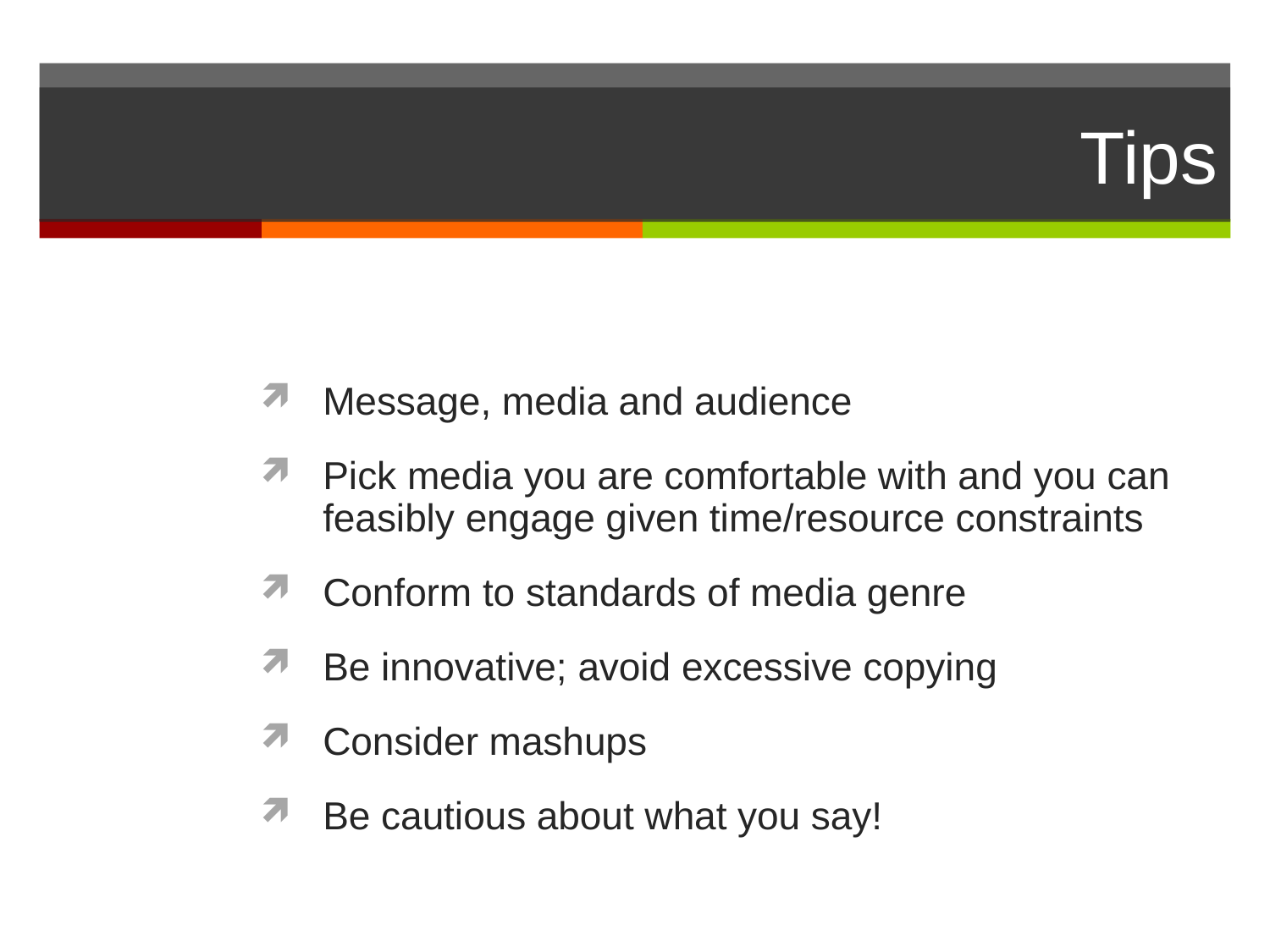

# Tips

Message, media and audience
Pick media you are comfortable with and you can feasibly engage given time/resource constraints
Conform to standards of media genre
Be innovative; avoid excessive copying
Consider mashups
Be cautious about what you say!